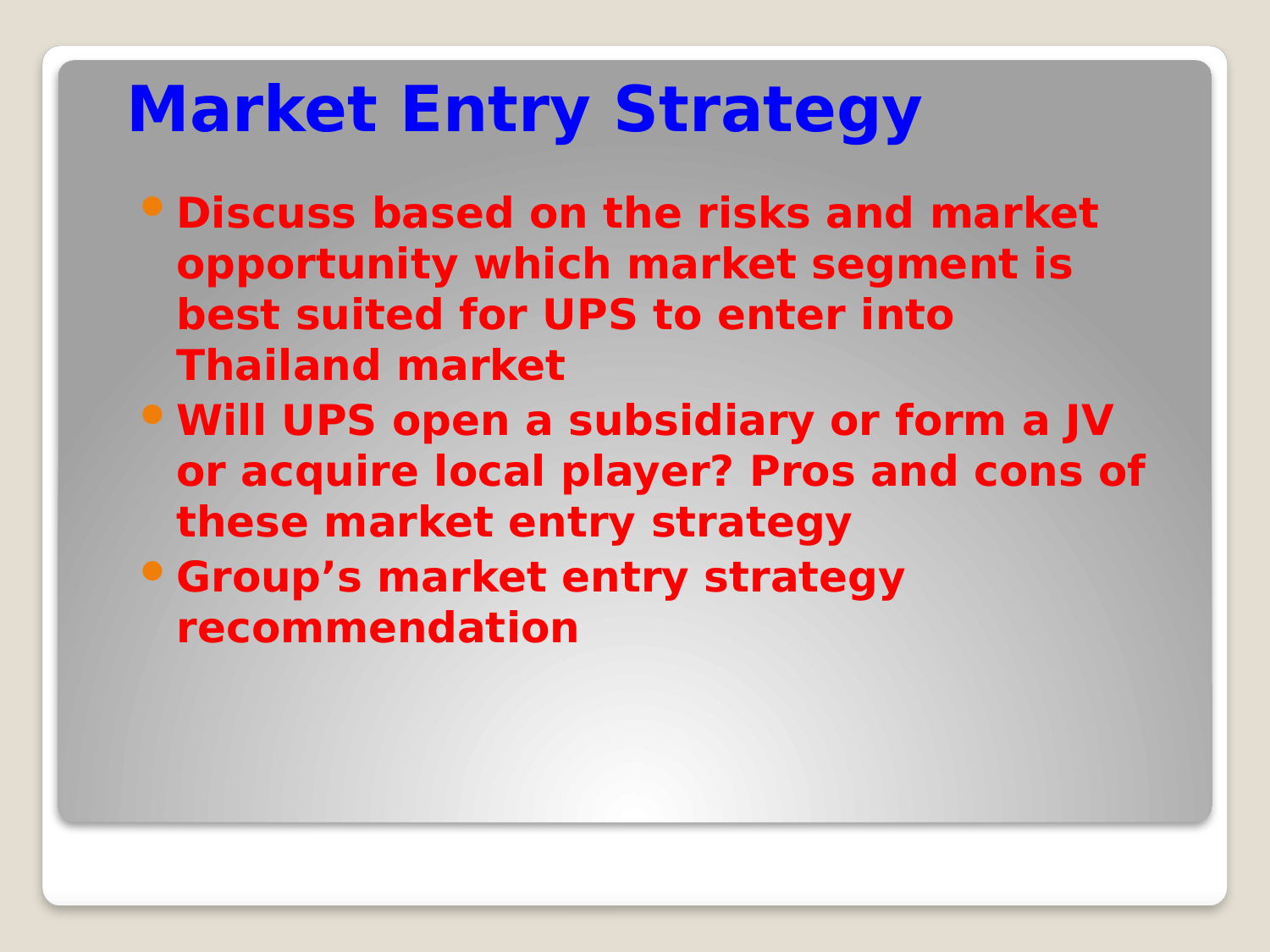

# Market Entry Strategy
Discuss based on the risks and market opportunity which market segment is best suited for UPS to enter into Thailand market
Will UPS open a subsidiary or form a JV or acquire local player? Pros and cons of these market entry strategy
Group’s market entry strategy recommendation